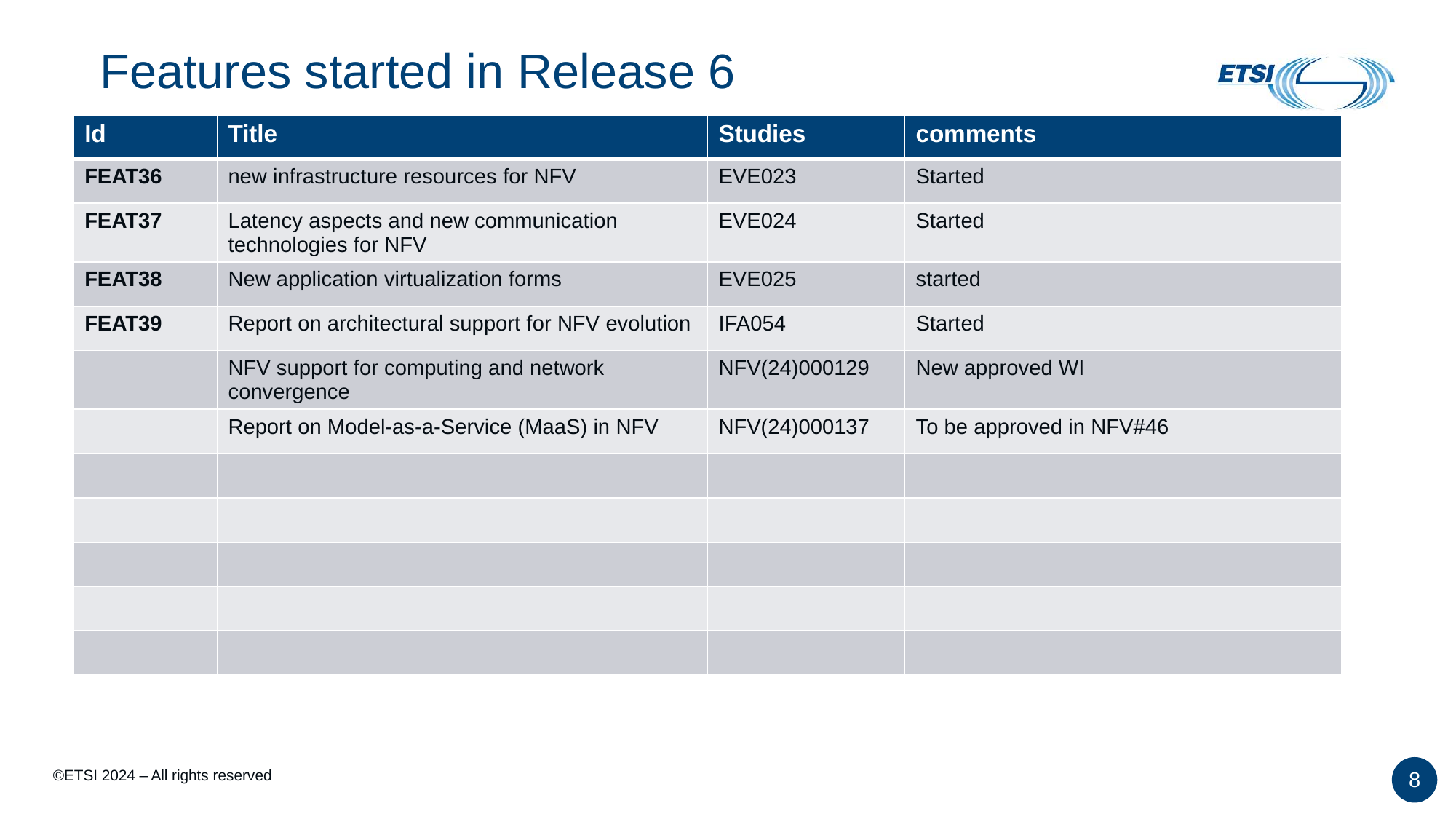

# Features started in Release 6
| Id | Title | Studies | comments |
| --- | --- | --- | --- |
| FEAT36 | new infrastructure resources for NFV | EVE023 | Started |
| FEAT37 | Latency aspects and new communication technologies for NFV | EVE024 | Started |
| FEAT38 | New application virtualization forms | EVE025 | started |
| FEAT39 | Report on architectural support for NFV evolution | IFA054 | Started |
|  | NFV support for computing and network convergence | NFV(24)000129 | New approved WI |
|  | Report on Model-as-a-Service (MaaS) in NFV | NFV(24)000137 | To be approved in NFV#46 |
|  |  |  |  |
|  |  |  |  |
|  |  |  |  |
|  |  |  |  |
|  |  |  |  |
8